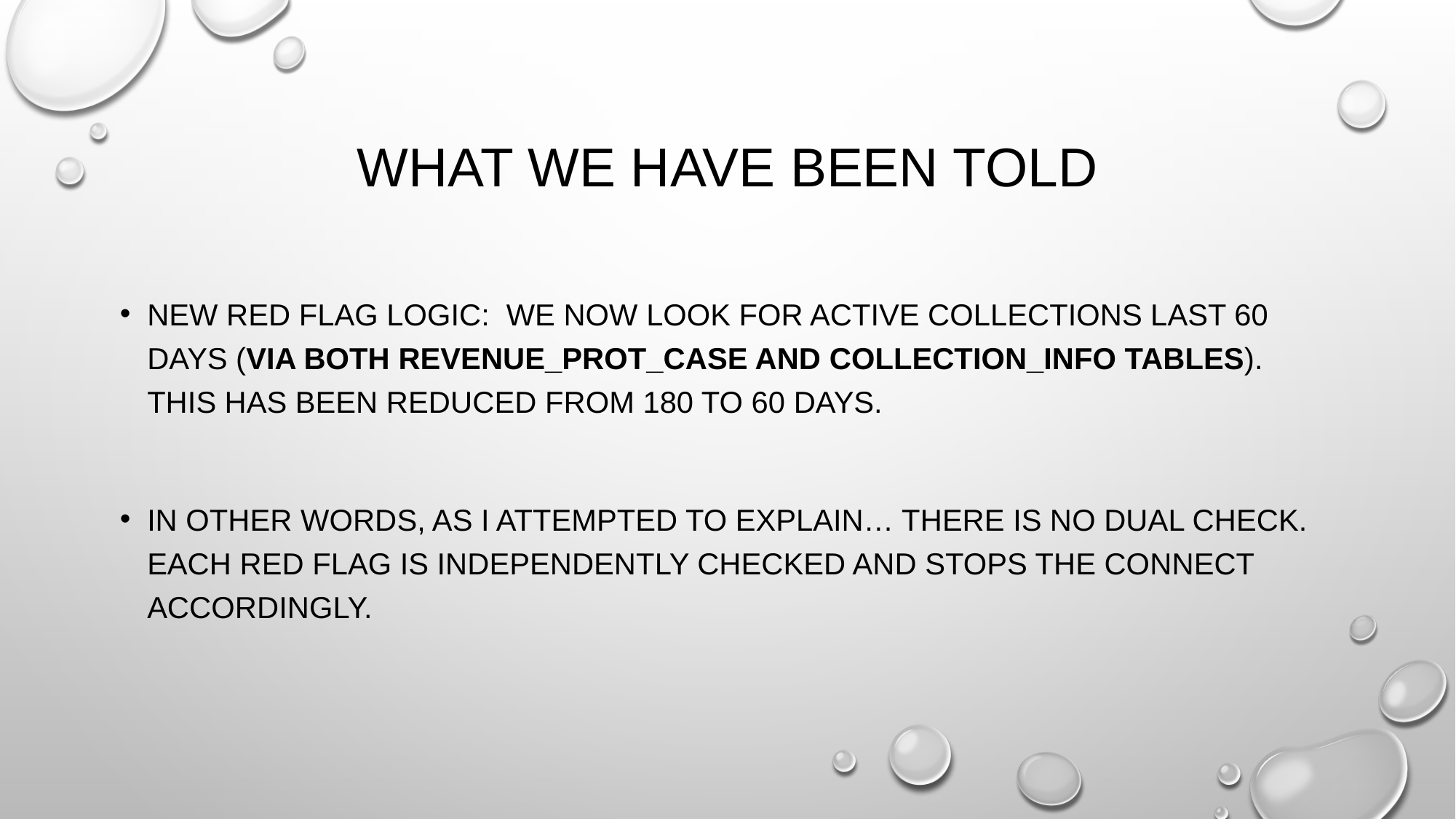

# what we have been told
New Red Flag logic:  We now look for active collections last 60 days (via both REVENUE_PROT_CASE and COLLECTION_INFO tables).  This has been reduced from 180 to 60 days.

In other words, as I attempted to explain… there is no dual check.  Each red flag is independently checked and stops the Connect accordingly.